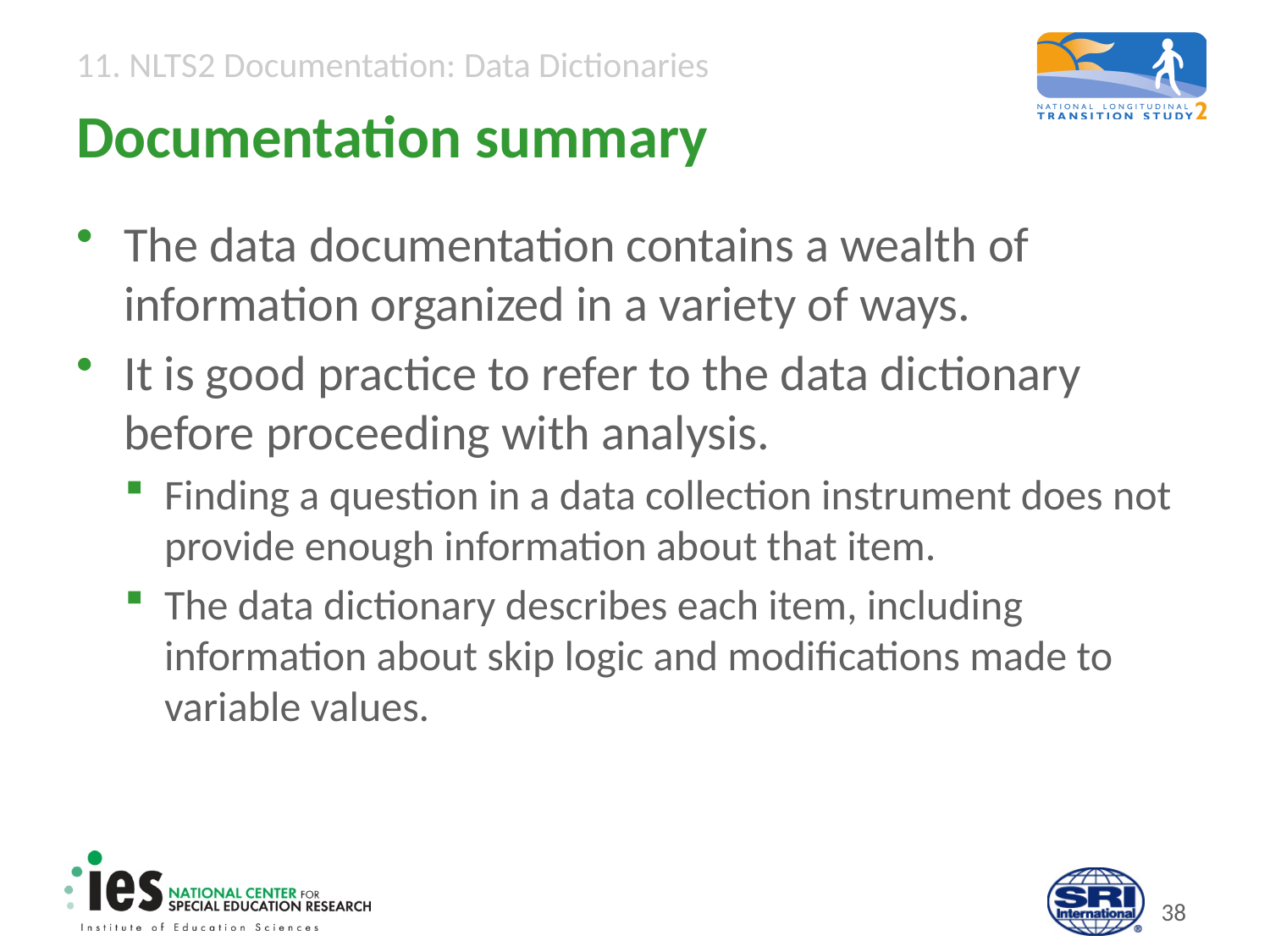

# Documentation summary
The data documentation contains a wealth of information organized in a variety of ways.
It is good practice to refer to the data dictionary before proceeding with analysis.
Finding a question in a data collection instrument does not provide enough information about that item.
The data dictionary describes each item, including  information about skip logic and modifications made to variable values.
38